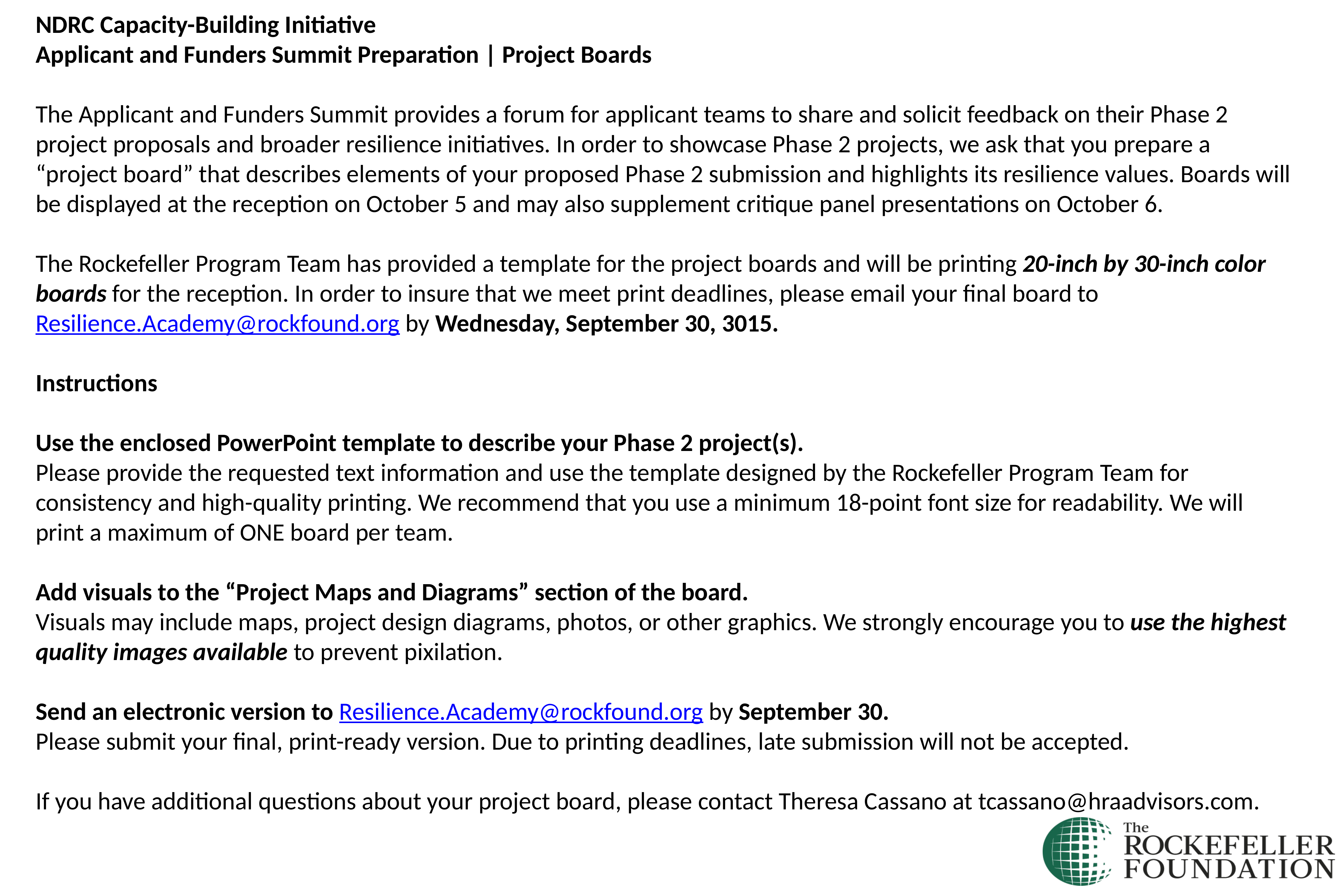

NDRC Capacity-Building Initiative
Applicant and Funders Summit Preparation | Project Boards

The Applicant and Funders Summit provides a forum for applicant teams to share and solicit feedback on their Phase 2 project proposals and broader resilience initiatives. In order to showcase Phase 2 projects, we ask that you prepare a “project board” that describes elements of your proposed Phase 2 submission and highlights its resilience values. Boards will be displayed at the reception on October 5 and may also supplement critique panel presentations on October 6.

The Rockefeller Program Team has provided a template for the project boards and will be printing 20-inch by 30-inch color boards for the reception. In order to insure that we meet print deadlines, please email your final board to Resilience.Academy@rockfound.org by Wednesday, September 30, 3015.

Instructions

Use the enclosed PowerPoint template to describe your Phase 2 project(s).
Please provide the requested text information and use the template designed by the Rockefeller Program Team for consistency and high-quality printing. We recommend that you use a minimum 18-point font size for readability. We will print a maximum of ONE board per team.

Add visuals to the “Project Maps and Diagrams” section of the board.
Visuals may include maps, project design diagrams, photos, or other graphics. We strongly encourage you to use the highest quality images available to prevent pixilation.

Send an electronic version to Resilience.Academy@rockfound.org by September 30.
Please submit your final, print-ready version. Due to printing deadlines, late submission will not be accepted.

If you have additional questions about your project board, please contact Theresa Cassano at tcassano@hraadvisors.com.